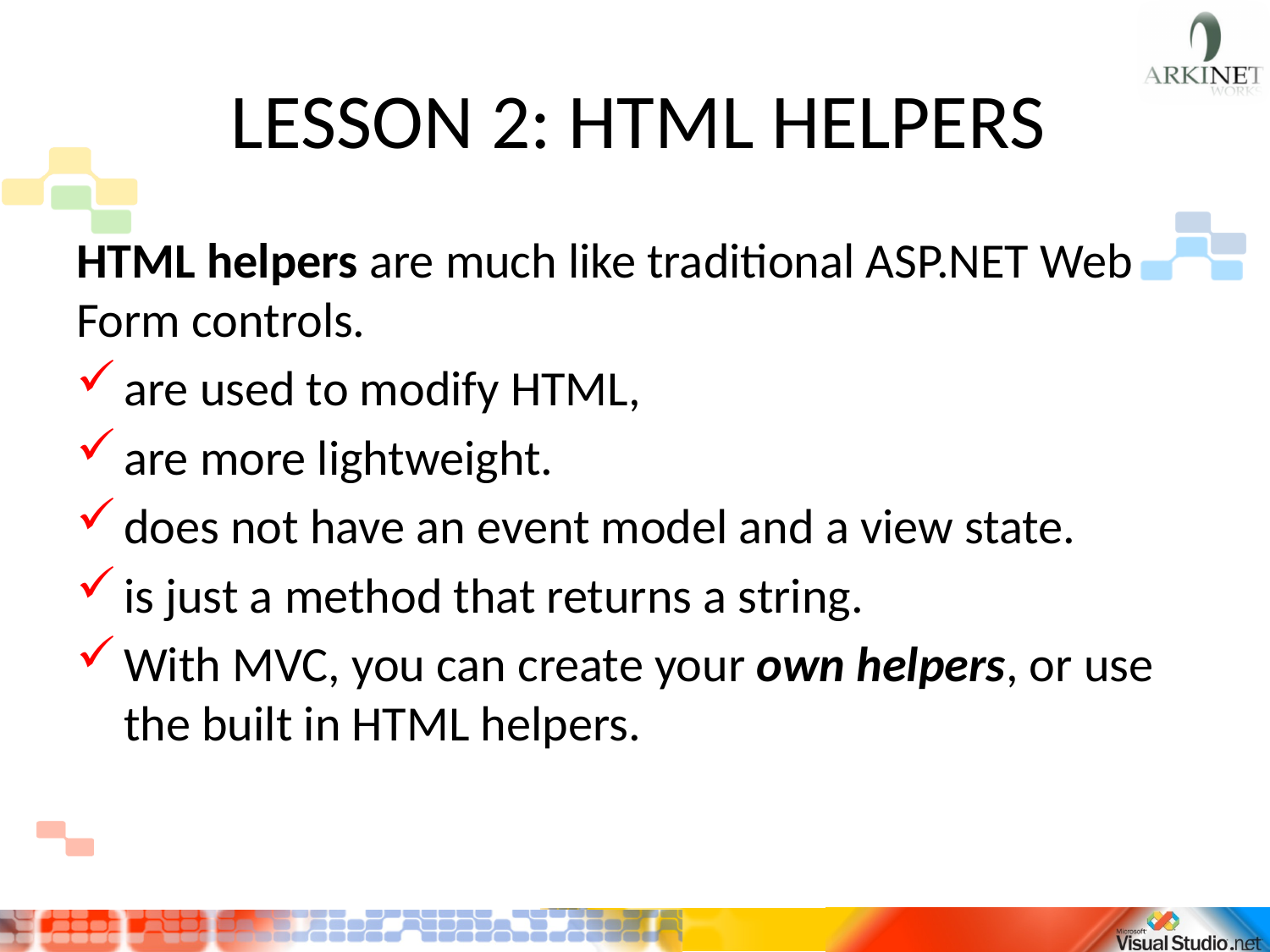

# LESSON 2: HTML HELPERS
HTML helpers are much like traditional ASP.NET Web Form controls.
are used to modify HTML,
are more lightweight.
does not have an event model and a view state.
is just a method that returns a string.
With MVC, you can create your own helpers, or use the built in HTML helpers.